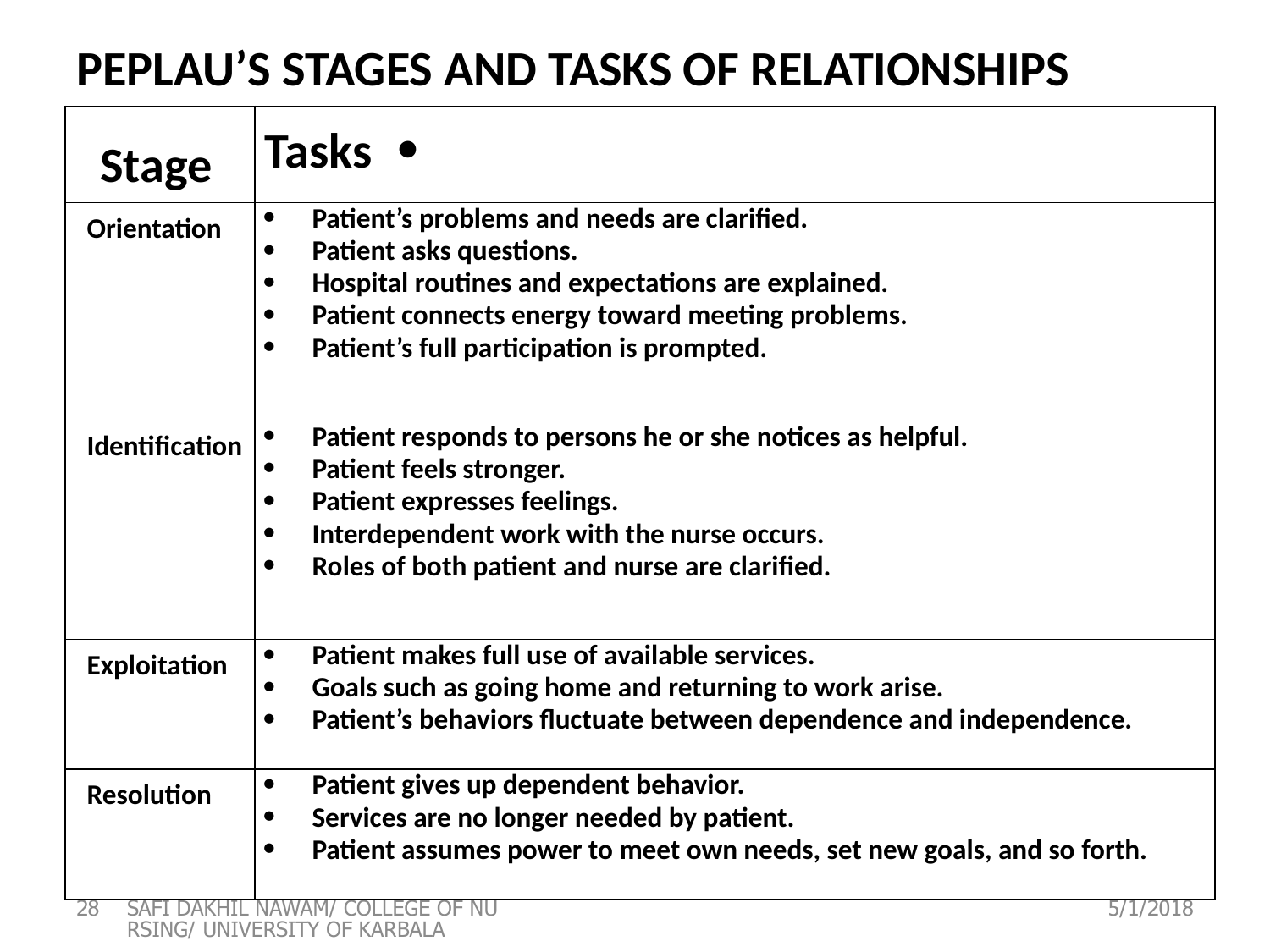

# PEPLAU’S STAGES AND TASKS OF RELATIONSHIPS
| Stage | Tasks |
| --- | --- |
| Orientation | Patient’s problems and needs are clarified. Patient asks questions. Hospital routines and expectations are explained. Patient connects energy toward meeting problems. Patient’s full participation is prompted. |
| Identification | Patient responds to persons he or she notices as helpful. Patient feels stronger. Patient expresses feelings. Interdependent work with the nurse occurs. Roles of both patient and nurse are clarified. |
| Exploitation | Patient makes full use of available services. Goals such as going home and returning to work arise. Patient’s behaviors fluctuate between dependence and independence. |
| Resolution | Patient gives up dependent behavior. Services are no longer needed by patient. Patient assumes power to meet own needs, set new goals, and so forth. |
28
SAFI DAKHIL NAWAM/ COLLEGE OF NURSING/ UNIVERSITY OF KARBALA
5/1/2018